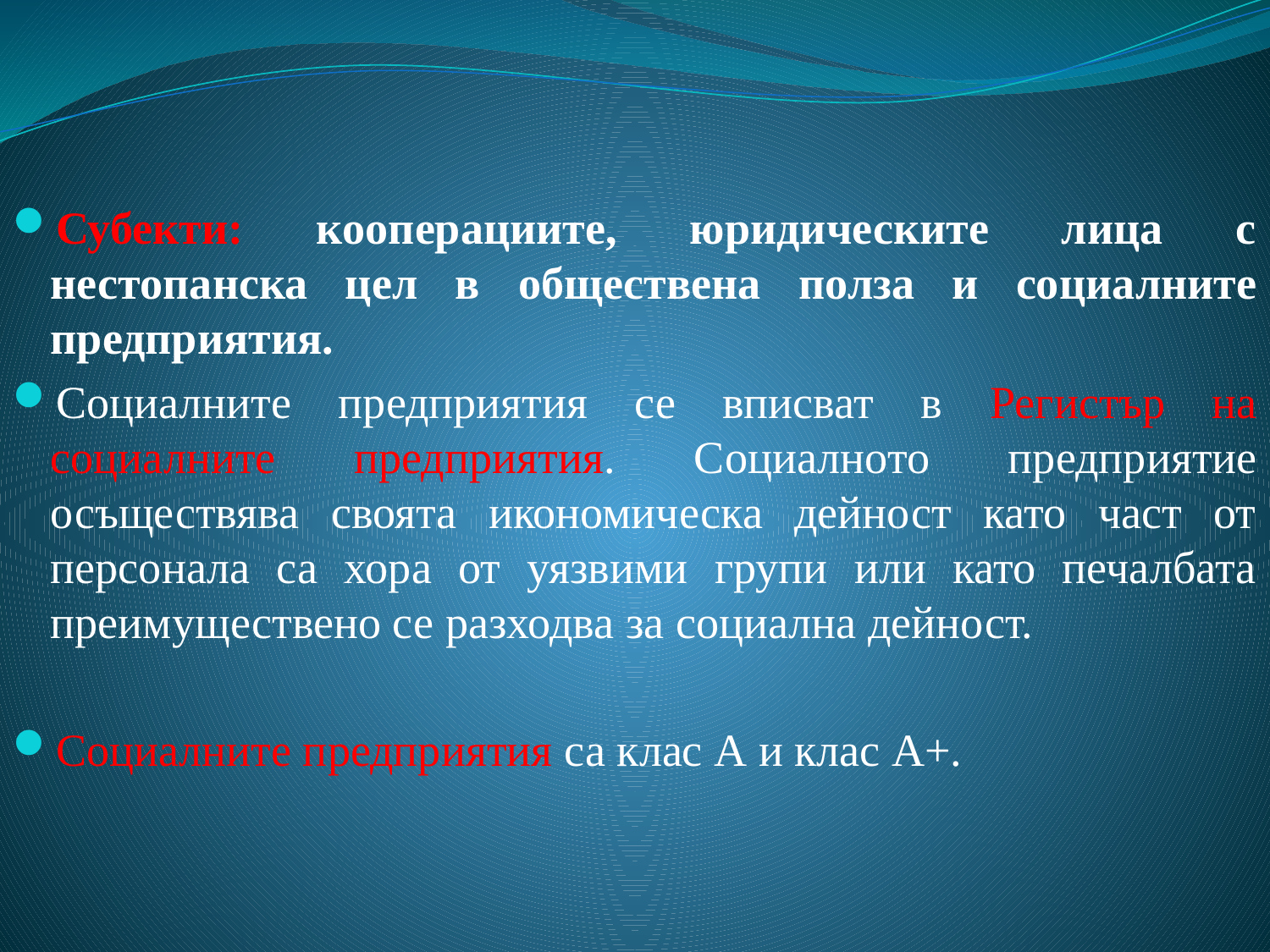

Субекти: кооперациите, юридическите лица с нестопанска цел в обществена полза и социалните предприятия.
Социалните предприятия се вписват в Регистър на социалните предприятия. Социалното предприятие осъществява своята икономическа дейност като част от персонала са хора от уязвими групи или като печалбата преимуществено се разходва за социална дейност.

Социалните предприятия са клас А и клас А+.